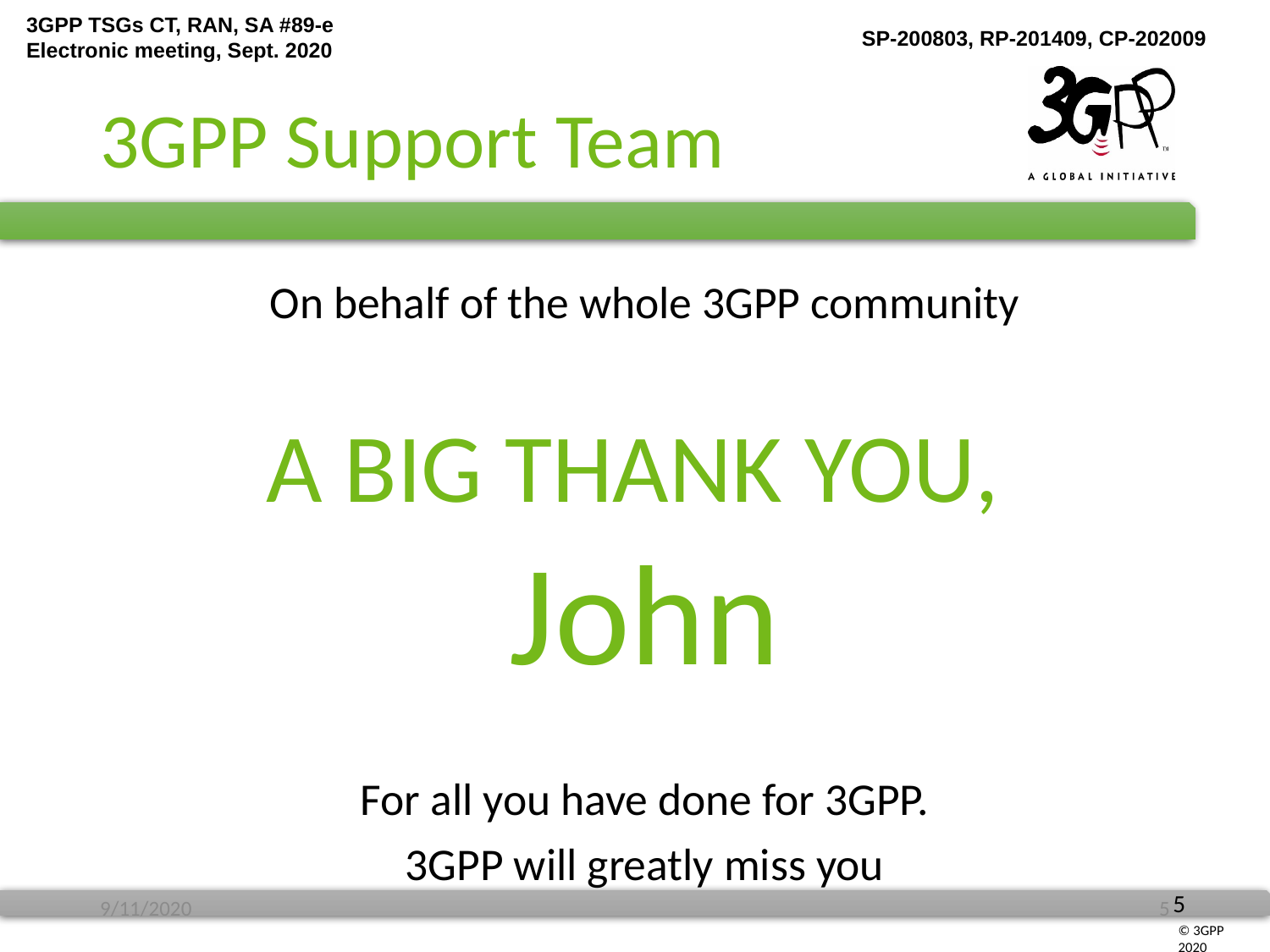

# 3GPP Support Team
On behalf of the whole 3GPP community

A BIG THANK YOU,
John

For all you have done for 3GPP.
3GPP will greatly miss you

9/11/2020
5